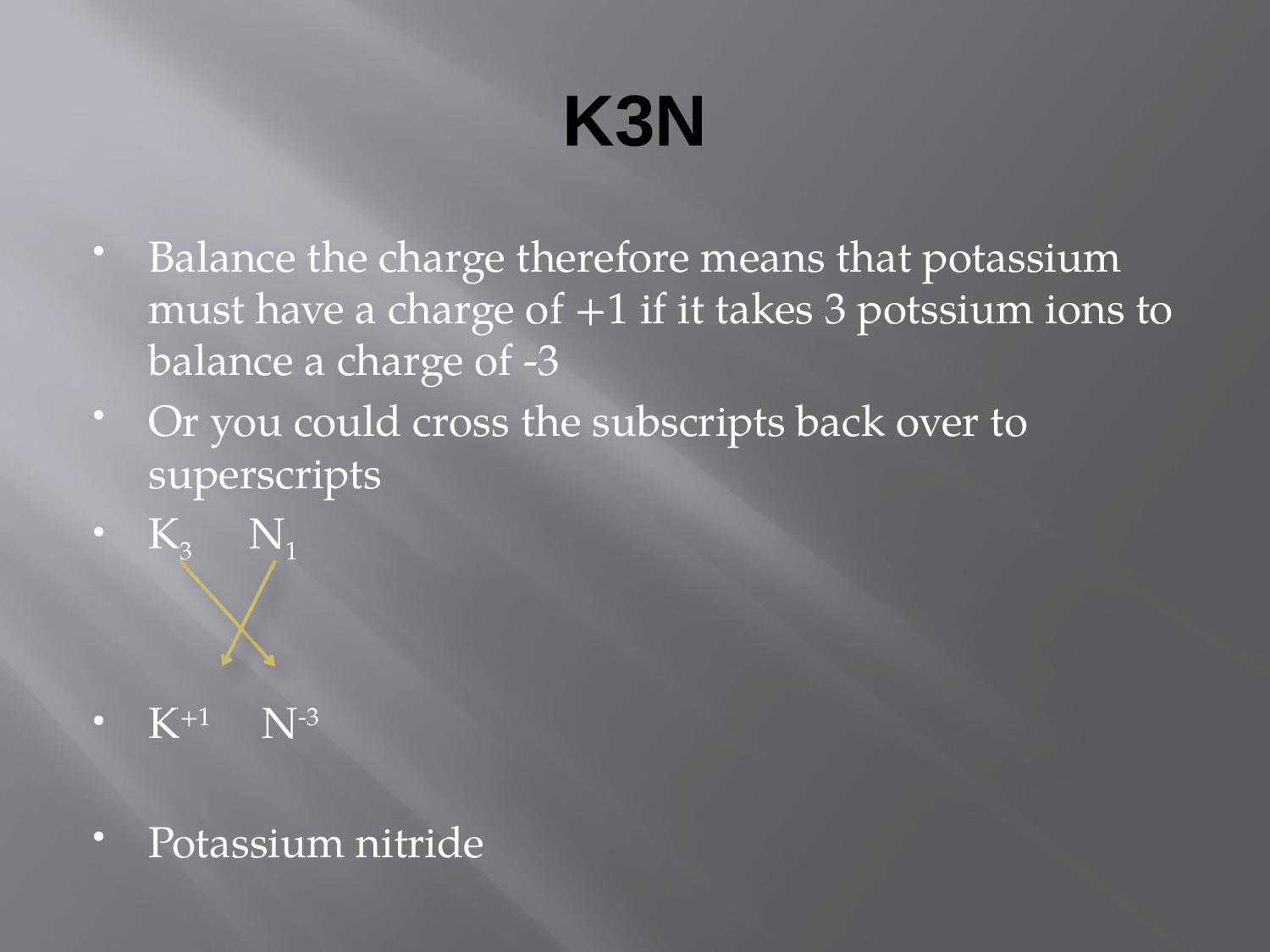

# K3N
Balance the charge therefore means that potassium must have a charge of +1 if it takes 3 potssium ions to balance a charge of -3
Or you could cross the subscripts back over to superscripts
K3         N1

K+1        N-3

Potassium nitride